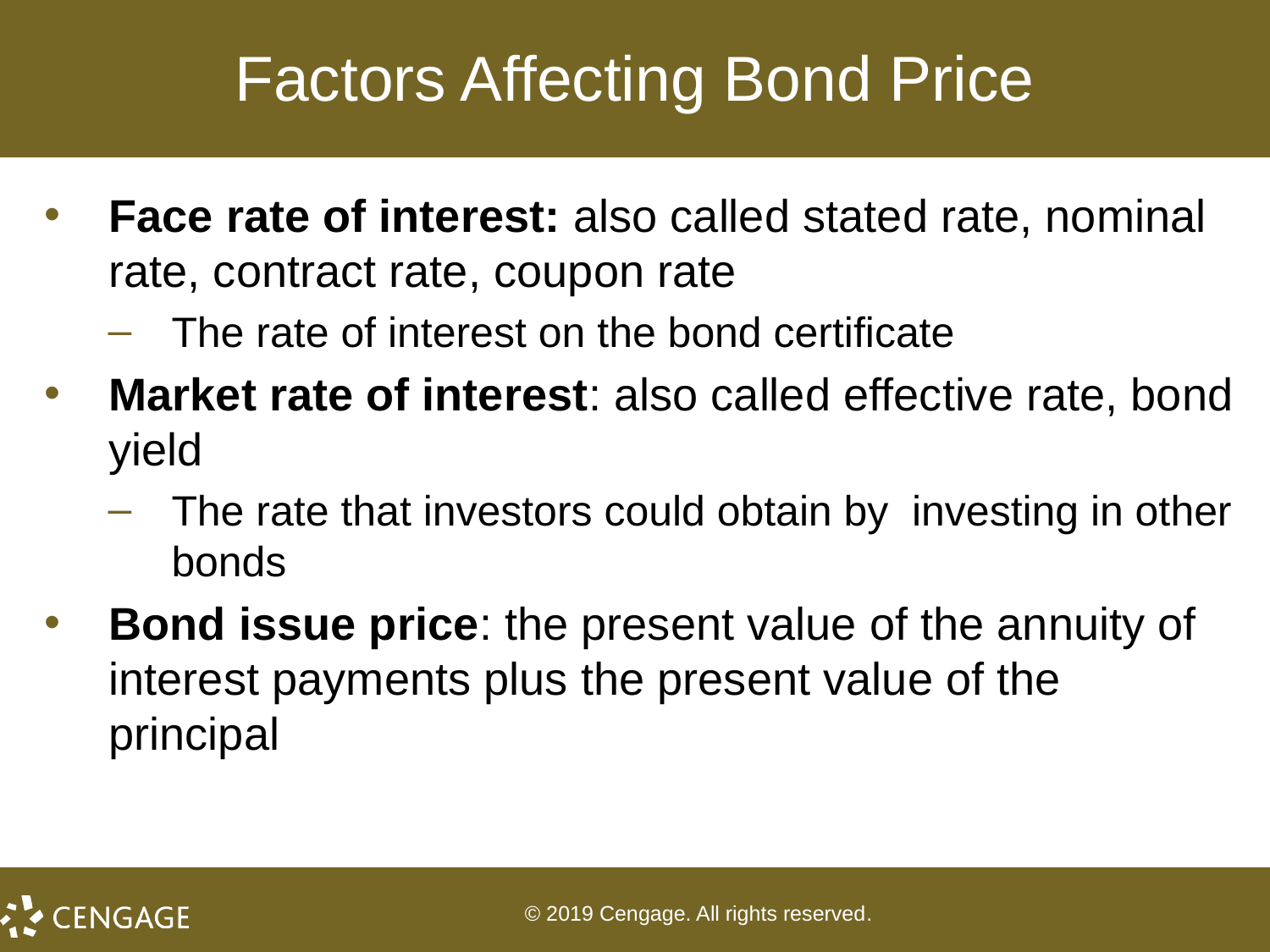

# Factors Affecting Bond Price
Face rate of interest: also called stated rate, nominal rate, contract rate, coupon rate
The rate of interest on the bond certificate
Market rate of interest: also called effective rate, bond yield
The rate that investors could obtain by  investing in other bonds
Bond issue price: the present value of the annuity of interest payments plus the present value of the principal